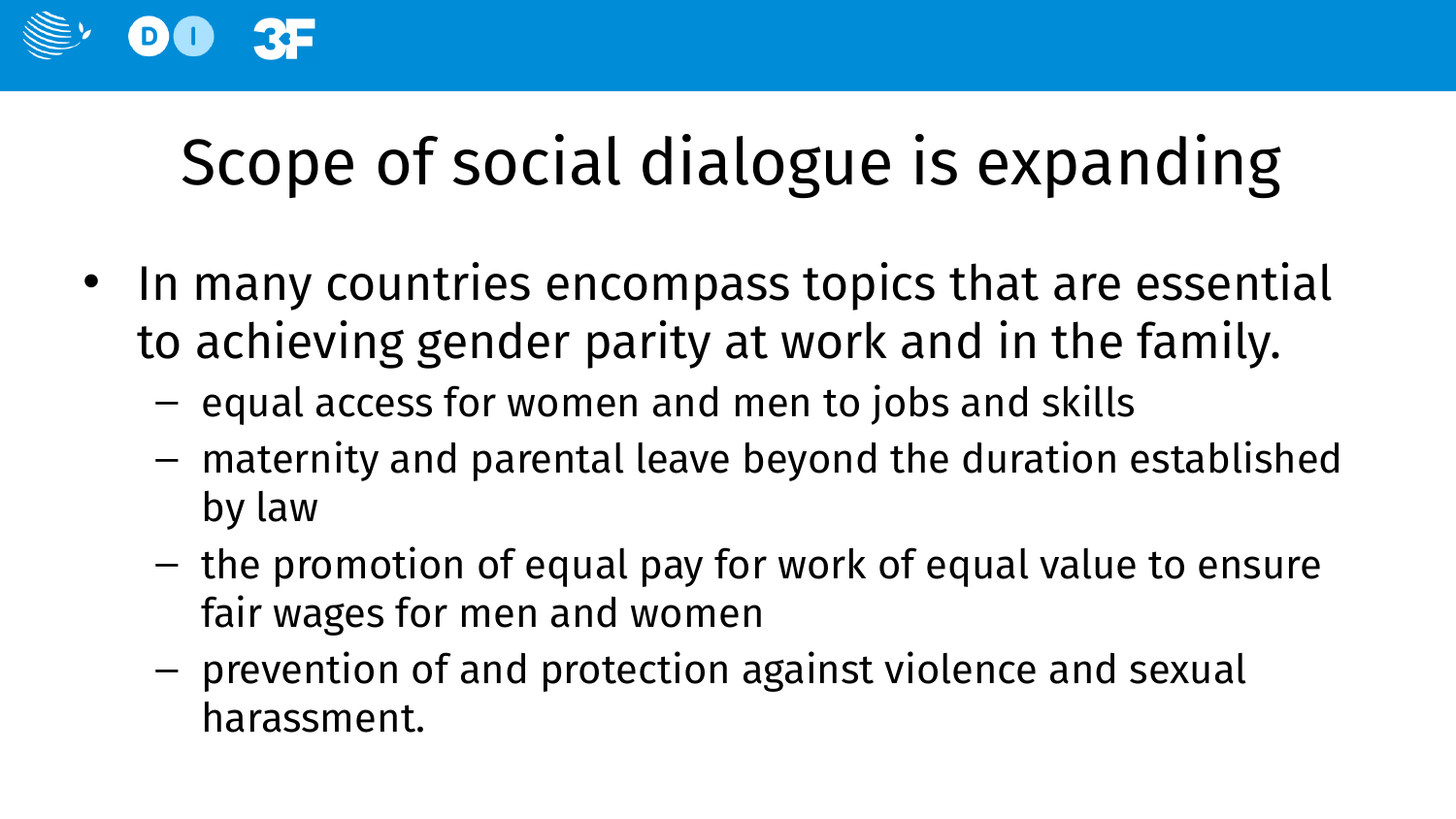

# Scope of social dialogue is expanding
In many countries encompass topics that are essential to achieving gender parity at work and in the family.
equal access for women and men to jobs and skills
maternity and parental leave beyond the duration established by law
the promotion of equal pay for work of equal value to ensure fair wages for men and women
prevention of and protection against violence and sexual harassment.